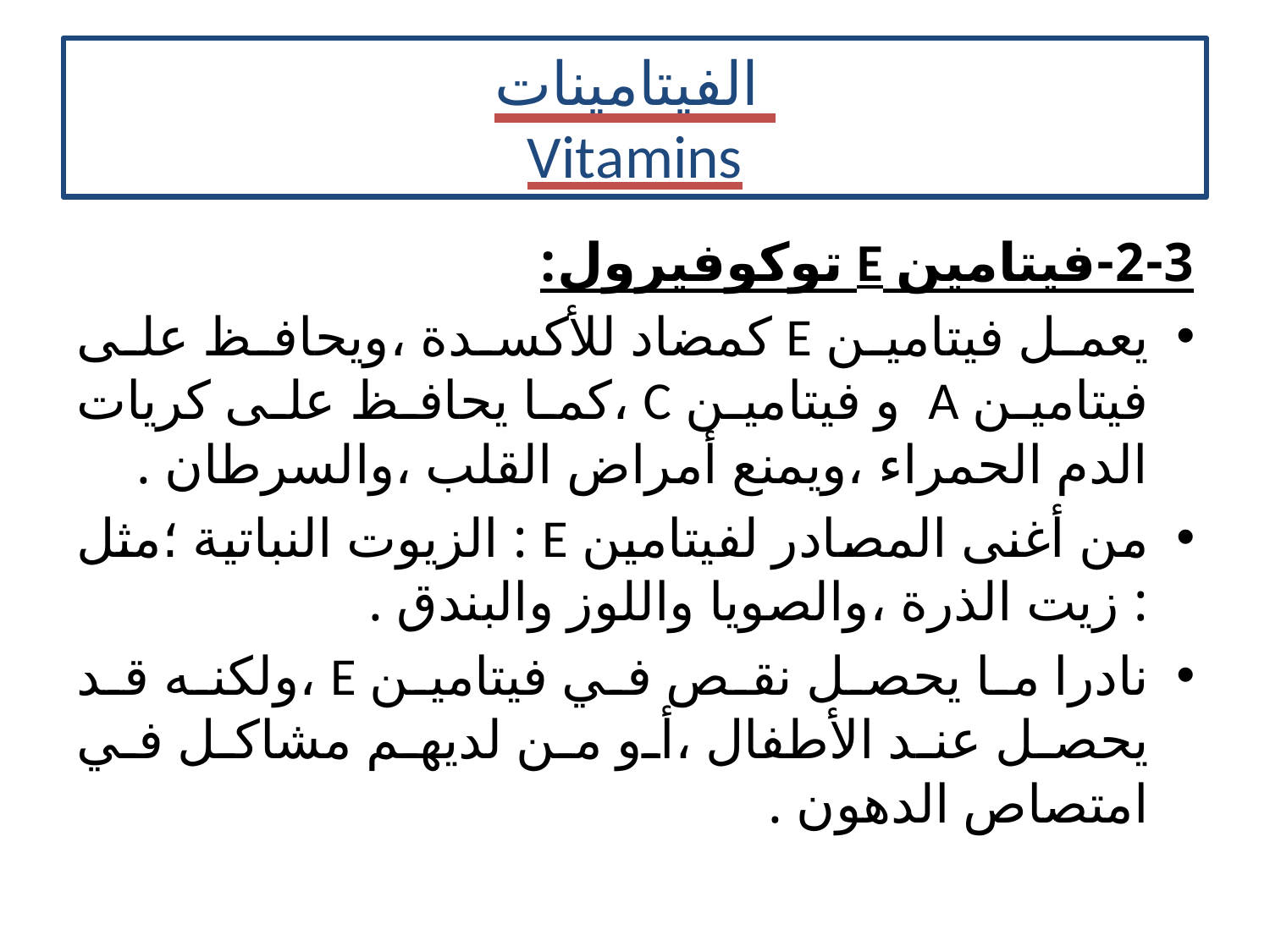

# الفيتامينات Vitamins
2-3-فيتامين E توكوفيرول:
يعمل فيتامين E كمضاد للأكسدة ،ويحافظ على فيتامين A  و فيتامين C ،كما يحافظ على كريات الدم الحمراء ،ويمنع أمراض القلب ،والسرطان .
من أغنى المصادر لفيتامين E : الزيوت النباتية ؛مثل : زيت الذرة ،والصويا واللوز والبندق .
نادرا ما يحصل نقص في فيتامين E ،ولكنه قد يحصل عند الأطفال ،أو من لديهم مشاكل في امتصاص الدهون .